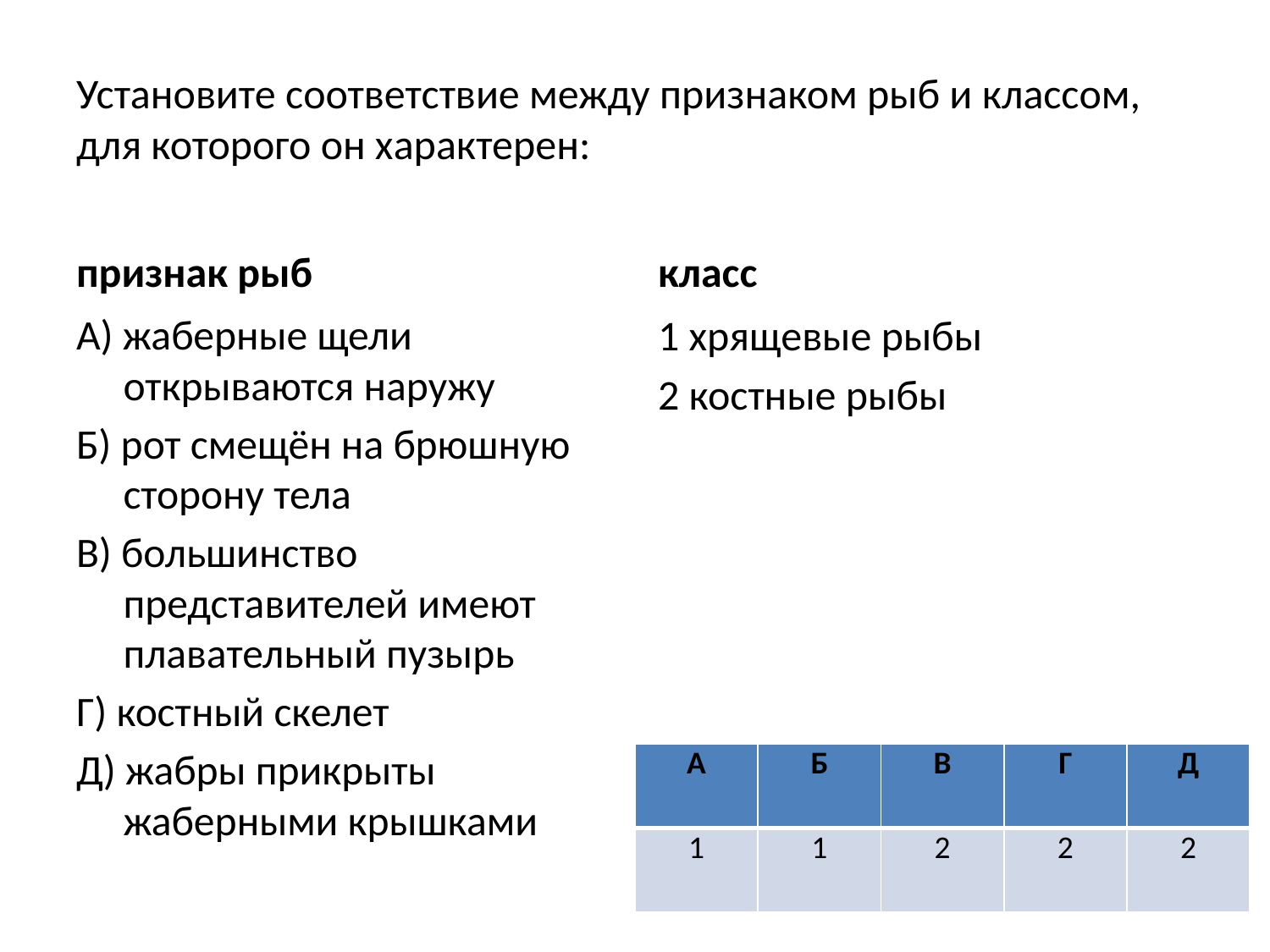

# Установите соответствие между признаком рыб и классом, для которого он характерен:
признак рыб
класс
А) жаберные щели открываются наружу
Б) рот смещён на брюшную сторону тела
В) большинство представителей имеют плавательный пузырь
Г) костный скелет
Д) жабры прикрыты жаберными крышками

1 хрящевые рыбы
2 костные рыбы

| А | Б | В | Г | Д |
| --- | --- | --- | --- | --- |
| 1 | 1 | 2 | 2 | 2 |